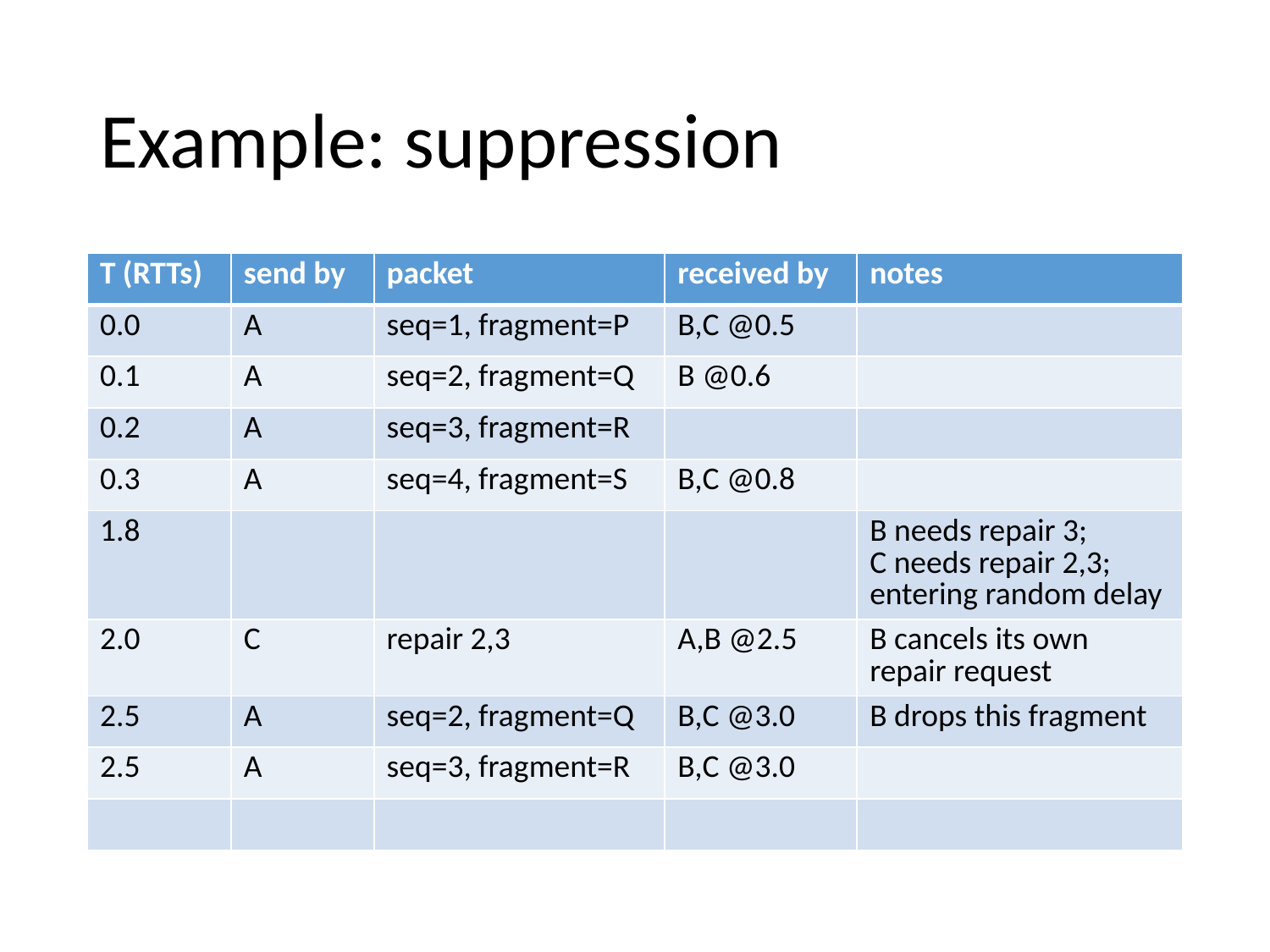

# Example: suppression
| T (RTTs) | send by | packet | received by | notes |
| --- | --- | --- | --- | --- |
| 0.0 | A | seq=1, fragment=P | B,C @0.5 |  |
| 0.1 | A | seq=2, fragment=Q | B @0.6 |  |
| 0.2 | A | seq=3, fragment=R |  |  |
| 0.3 | A | seq=4, fragment=S | B,C @0.8 |  |
| 1.8 |  |  |  | B needs repair 3; C needs repair 2,3; entering random delay |
| 2.0 | C | repair 2,3 | A,B @2.5 | B cancels its own repair request |
| 2.5 | A | seq=2, fragment=Q | B,C @3.0 | B drops this fragment |
| 2.5 | A | seq=3, fragment=R | B,C @3.0 |  |
|  |  |  |  |  |